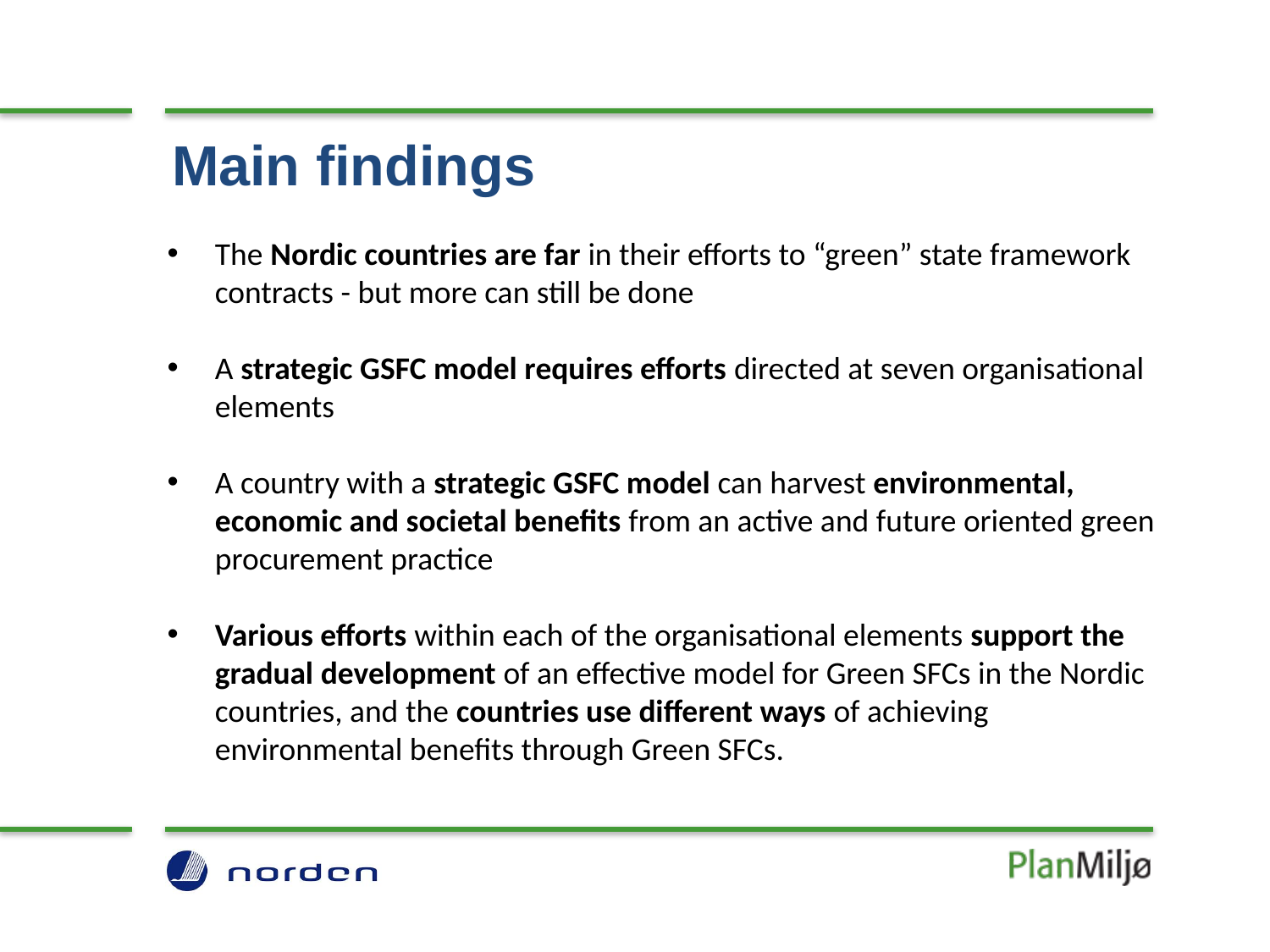

# Main findings
The Nordic countries are far in their efforts to “green” state framework contracts - but more can still be done

A strategic GSFC model requires efforts directed at seven organisational elements

A country with a strategic GSFC model can harvest environmental, economic and societal benefits from an active and future oriented green procurement practice

Various efforts within each of the organisational elements support the gradual development of an effective model for Green SFCs in the Nordic countries, and the countries use different ways of achieving environmental benefits through Green SFCs.